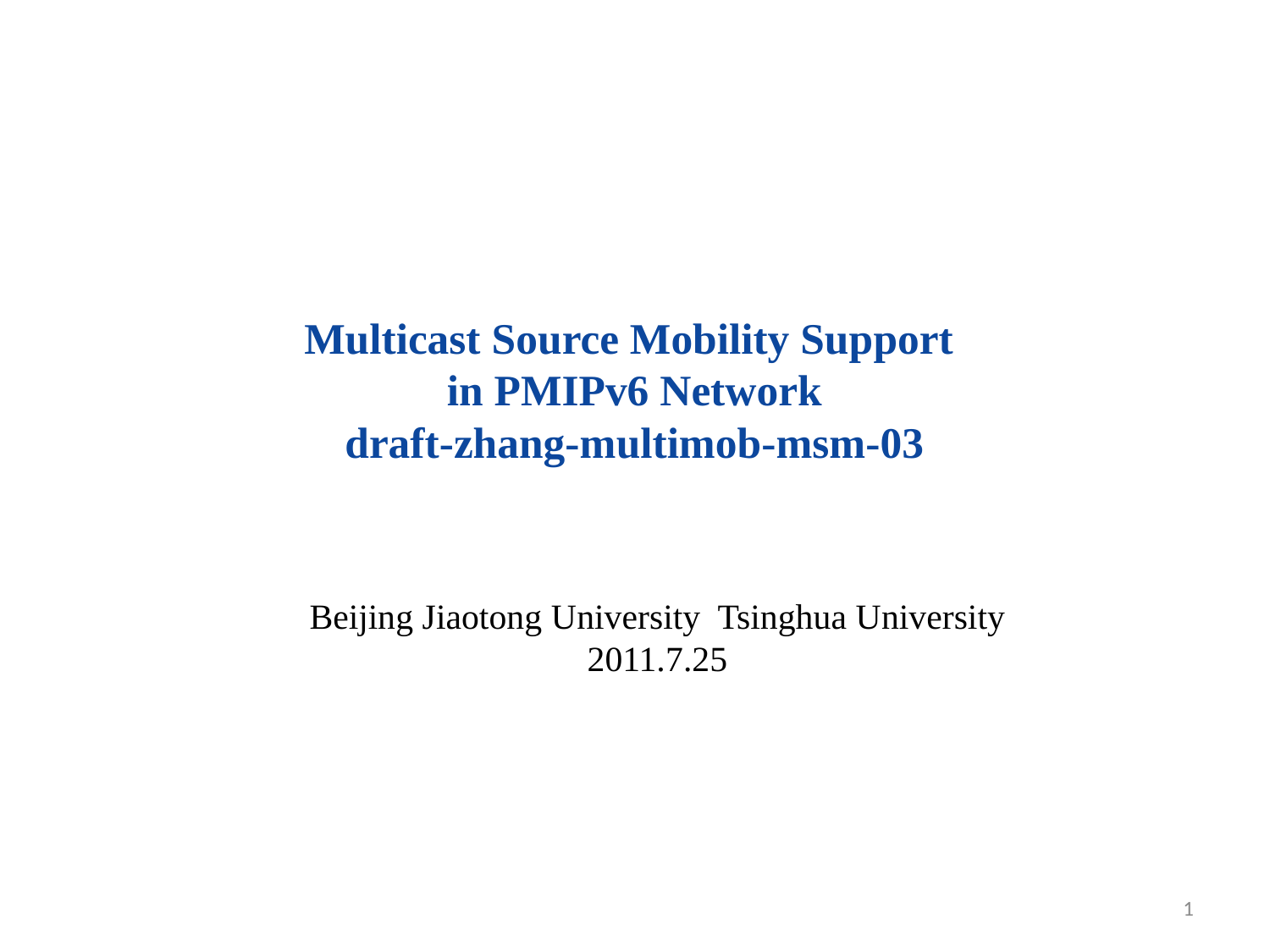

# Multicast Source Mobility Support in PMIPv6 Network draft-zhang-multimob-msm-03
Beijing Jiaotong University  Tsinghua University
2011.7.25
1